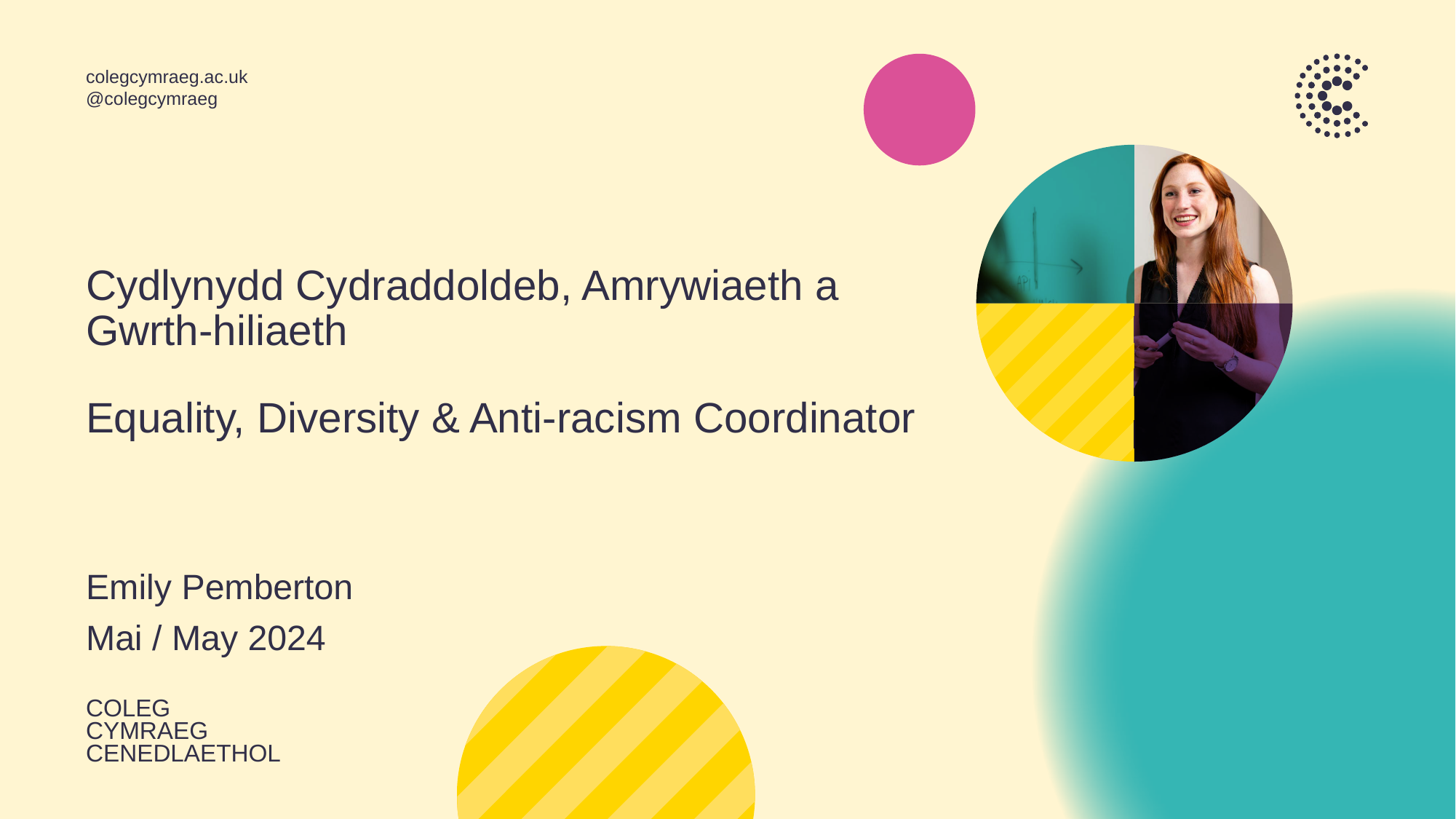

# Cydlynydd Cydraddoldeb, Amrywiaeth a Gwrth-hiliaeth
Equality, Diversity & Anti-racism Coordinator
Emily Pemberton
Mai / May 2024